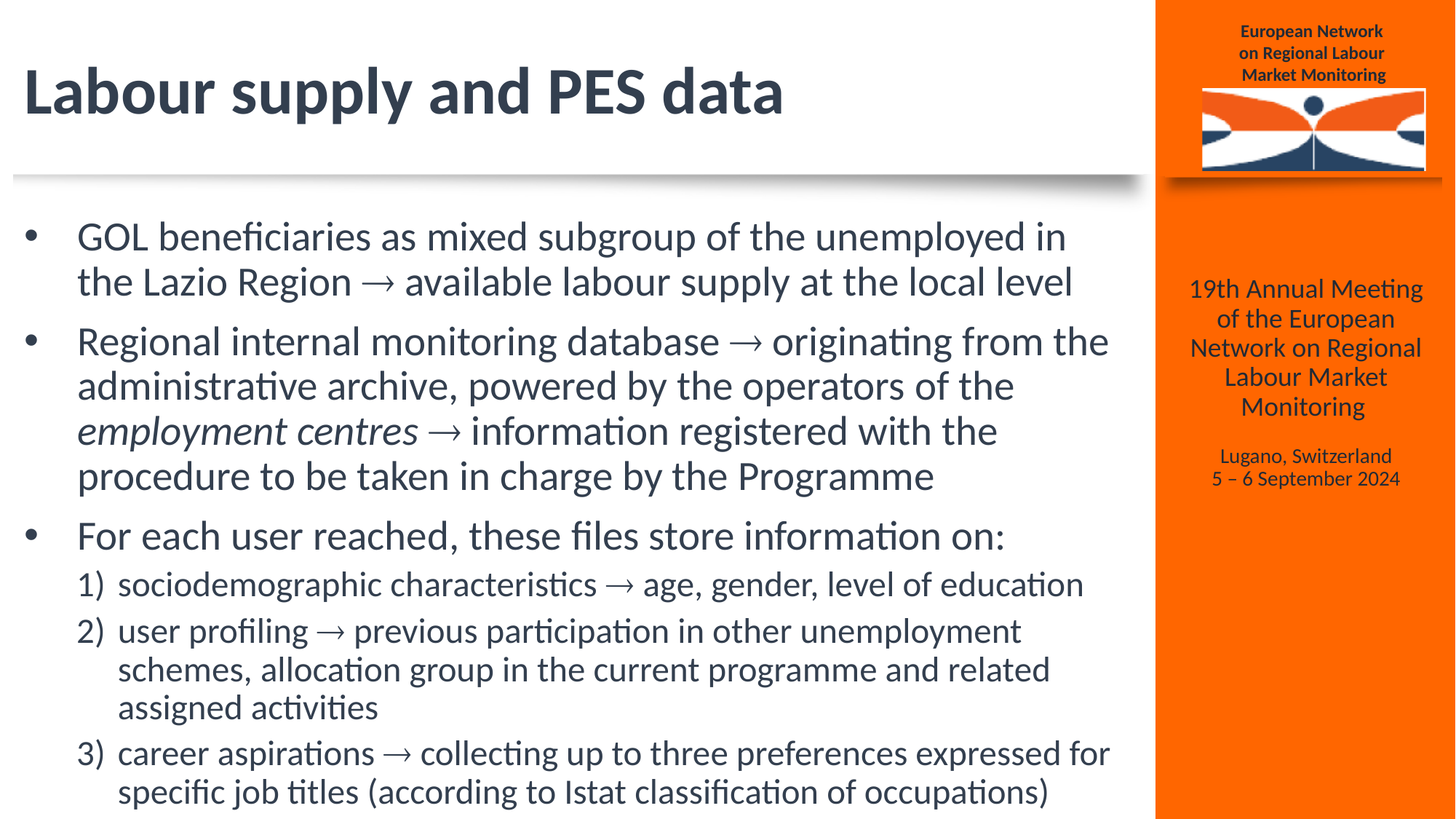

# Labour supply and PES data
GOL beneficiaries as mixed subgroup of the unemployed in the Lazio Region → available labour supply at the local level
Regional internal monitoring database → originating from the administrative archive, powered by the operators of the employment centres → information registered with the procedure to be taken in charge by the Programme
For each user reached, these files store information on:
sociodemographic characteristics → age, gender, level of education
user profiling → previous participation in other unemployment schemes, allocation group in the current programme and related assigned activities
career aspirations → collecting up to three preferences expressed for specific job titles (according to Istat classification of occupations)